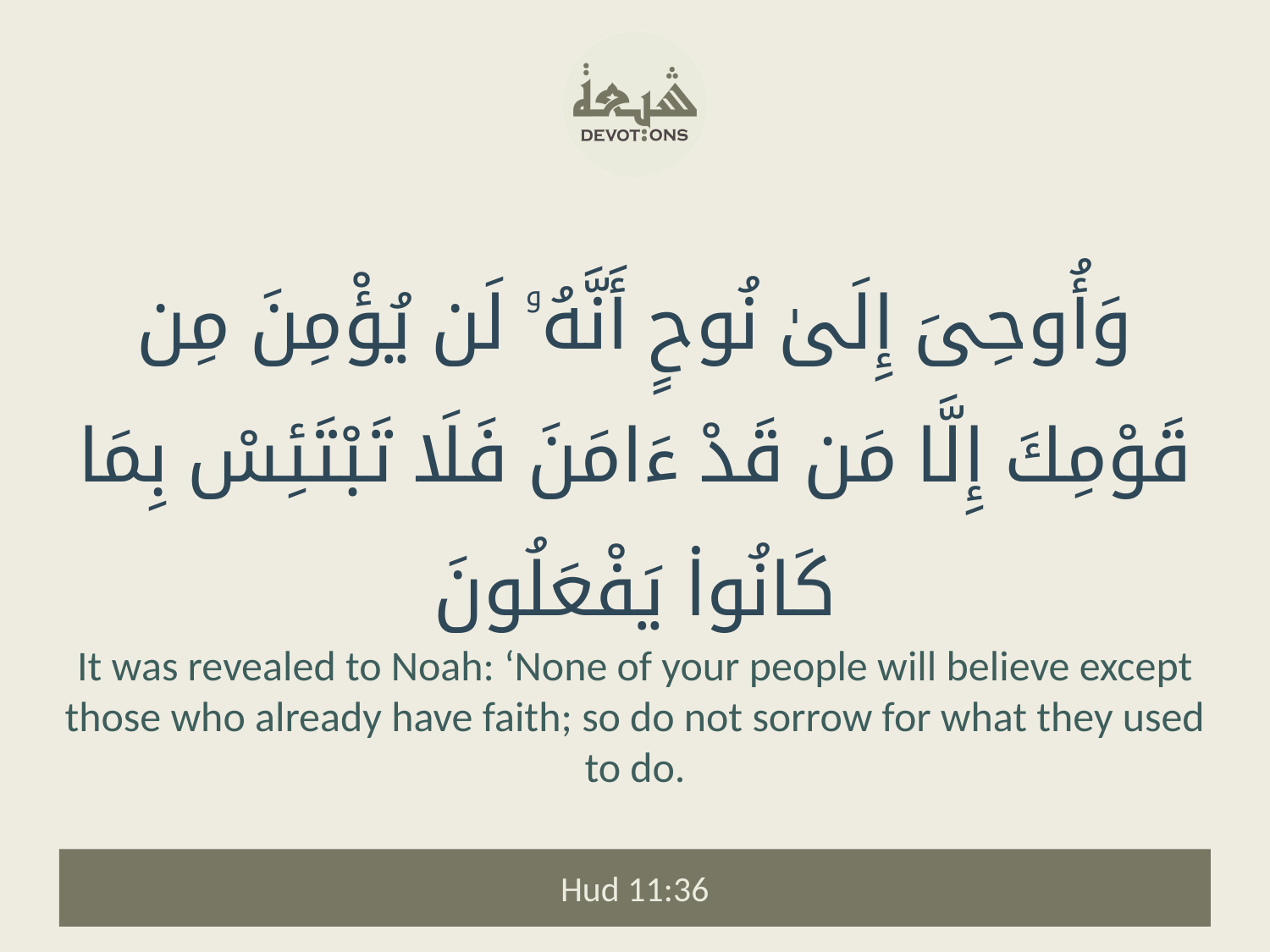

وَأُوحِىَ إِلَىٰ نُوحٍ أَنَّهُۥ لَن يُؤْمِنَ مِن قَوْمِكَ إِلَّا مَن قَدْ ءَامَنَ فَلَا تَبْتَئِسْ بِمَا كَانُوا۟ يَفْعَلُونَ
It was revealed to Noah: ‘None of your people will believe except those who already have faith; so do not sorrow for what they used to do.
Hud 11:36